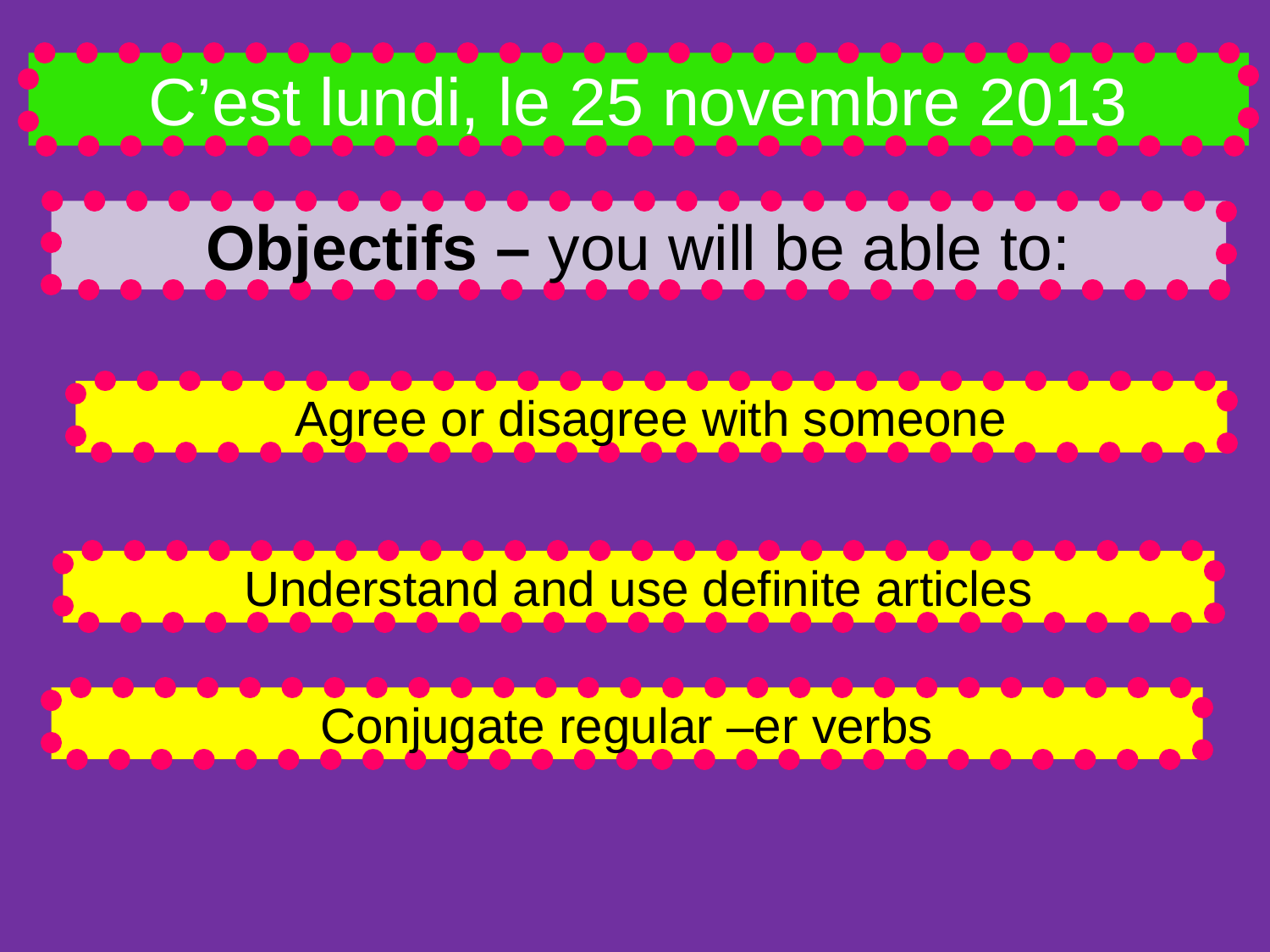

C’est lundi, le 25 novembre 2013
Objectifs – you will be able to:
Agree or disagree with someone
Understand and use definite articles
Conjugate regular –er verbs